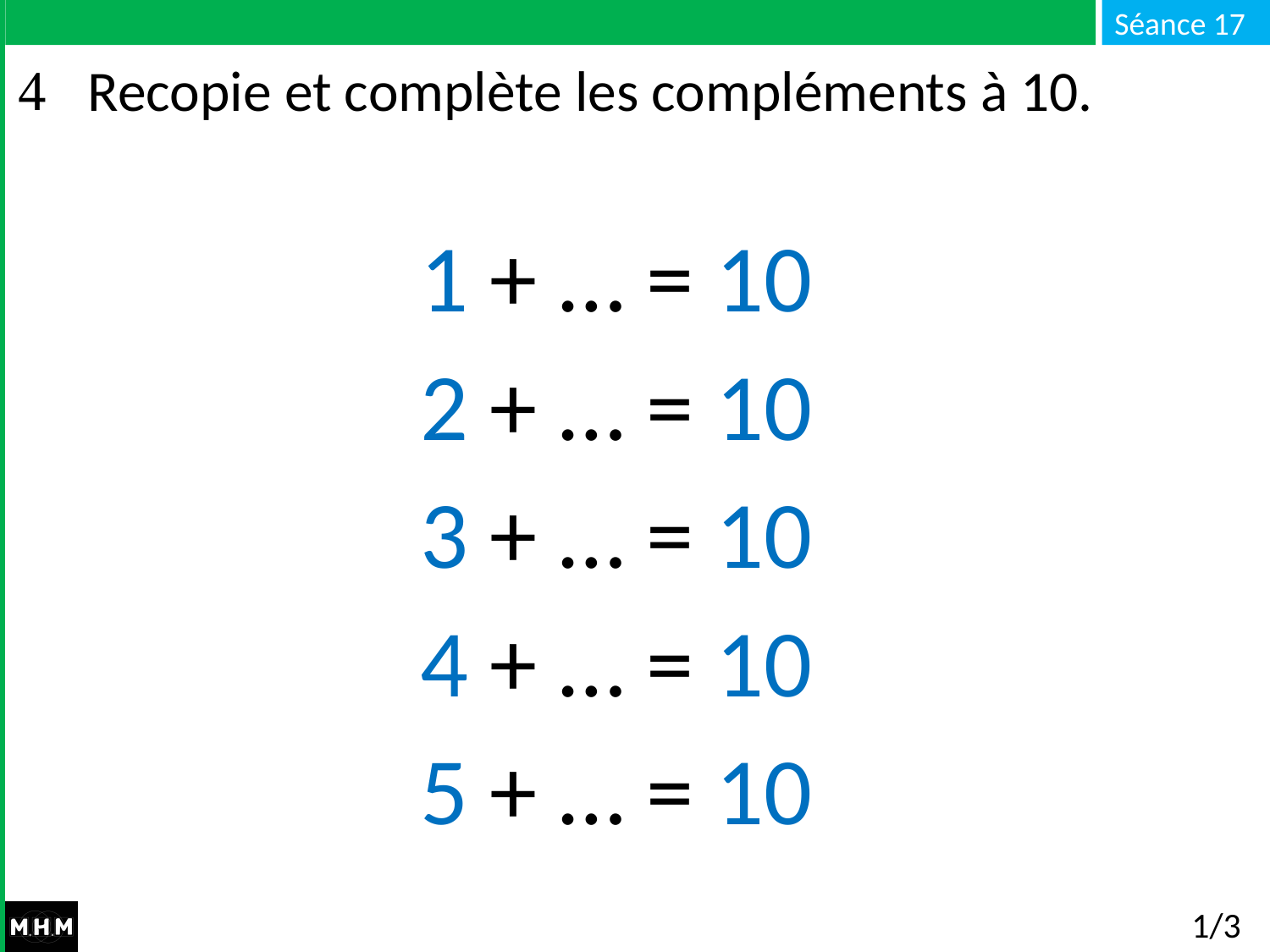

# Recopie et complète les compléments à 10.
1 + … = 10
2 + … = 10
3 + … = 10
4 + … = 10
5 + … = 10
1/3